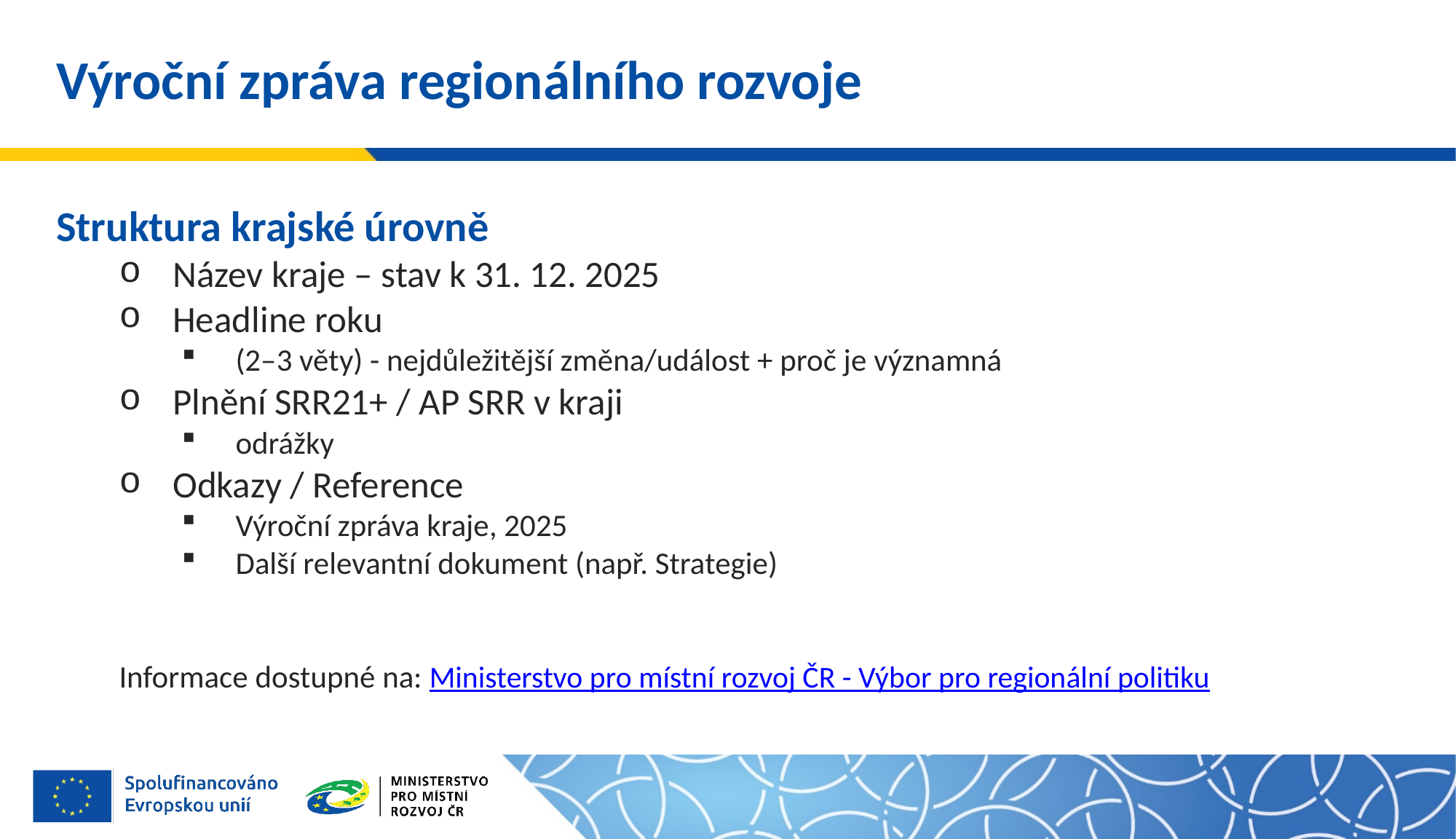

# Výroční zpráva regionálního rozvoje
Struktura krajské úrovně
Název kraje – stav k 31. 12. 2025
Headline roku
(2–3 věty) - nejdůležitější změna/událost + proč je významná
Plnění SRR21+ / AP SRR v kraji
odrážky
Odkazy / Reference
Výroční zpráva kraje, 2025
Další relevantní dokument (např. Strategie)

Informace dostupné na: Ministerstvo pro místní rozvoj ČR - Výbor pro regionální politiku